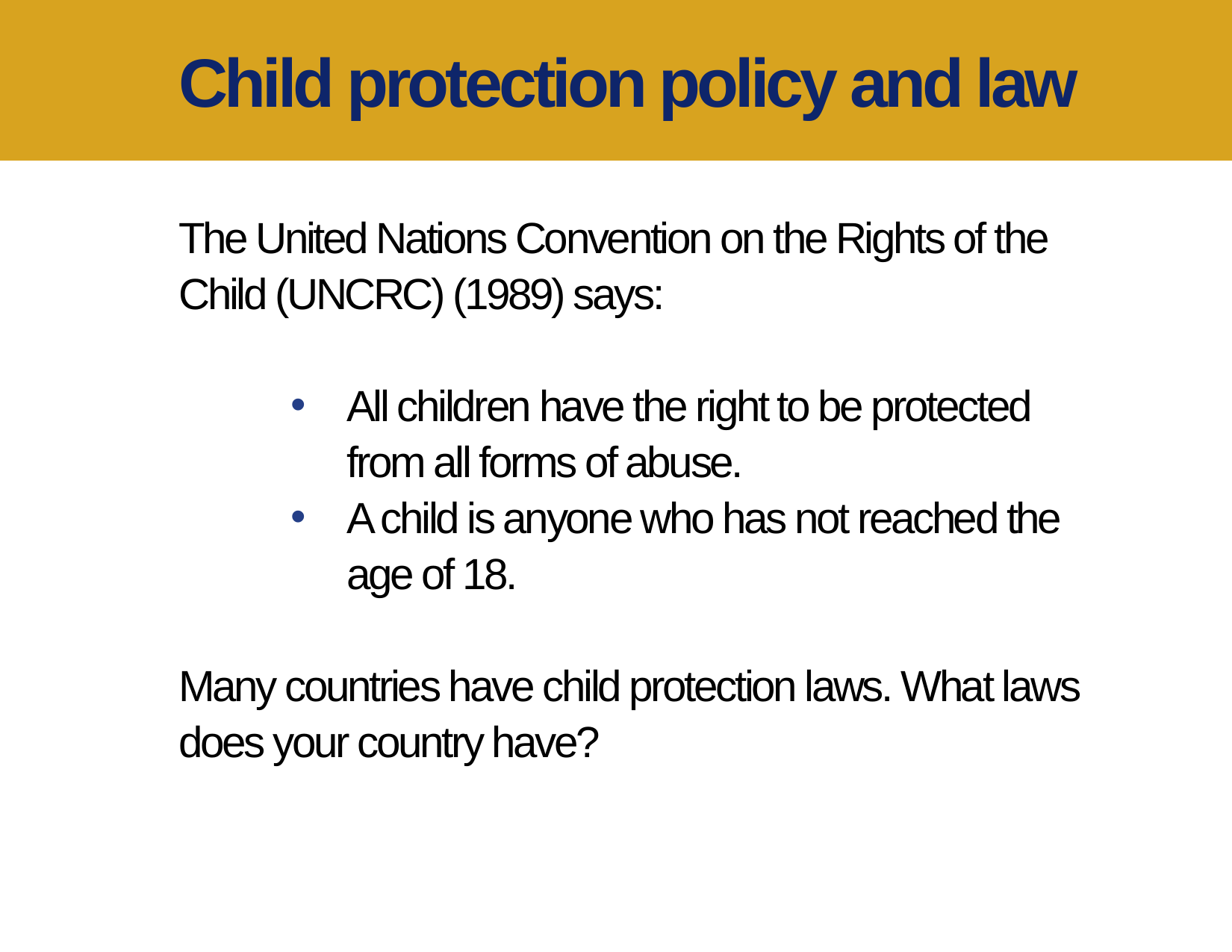

Child protection policy and law
The United Nations Convention on the Rights of the Child (UNCRC) (1989) says:

All children have the right to be protected from all forms of abuse.
A child is anyone who has not reached the age of 18.

Many countries have child protection laws. What laws does your country have?
Author Name and Degree Here
MEASURE Evaluation
Your organization here

DATE FOR PRESENTATION IF NECESSARY
NAME OF MEETING